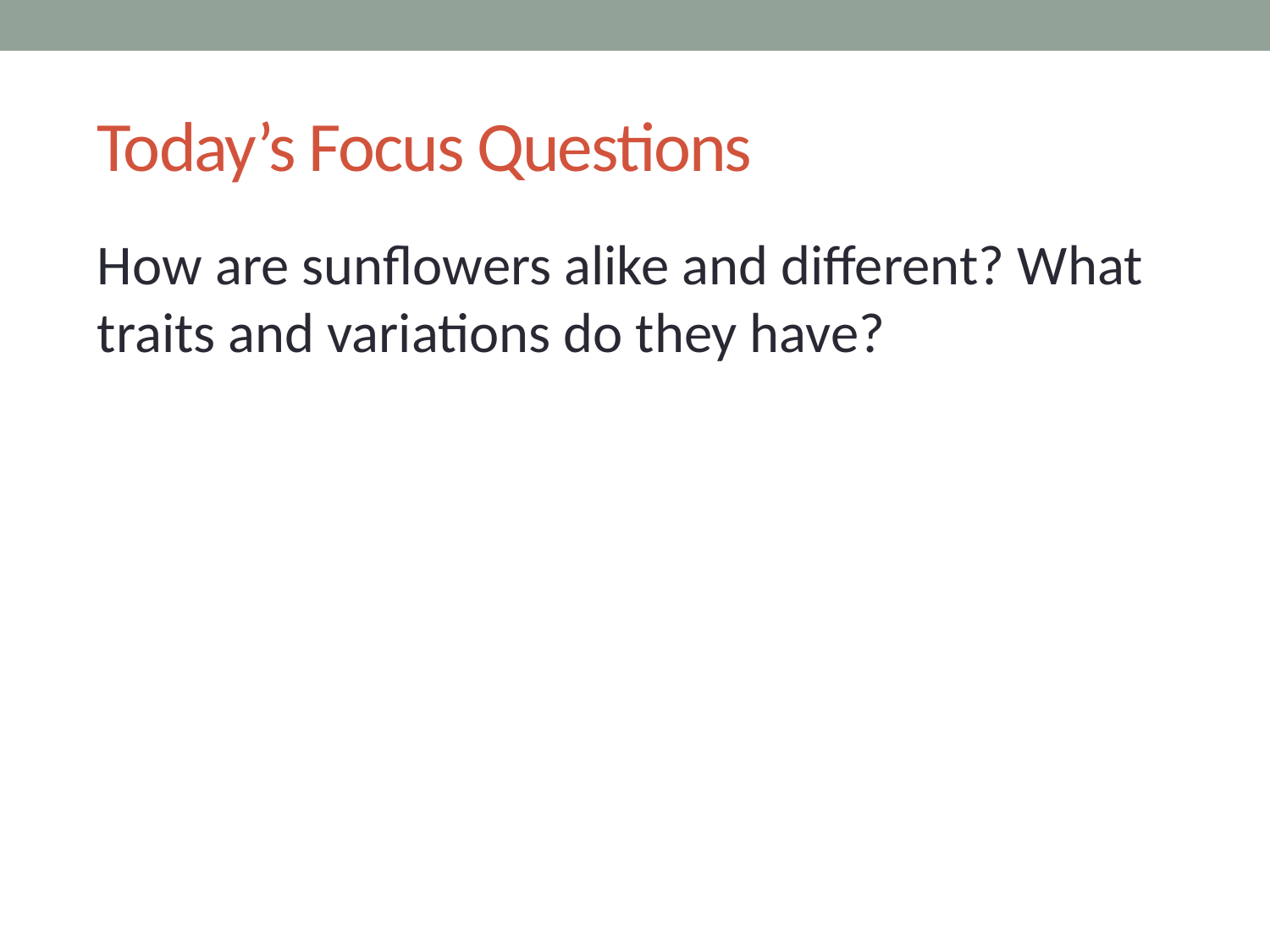

# Today’s Focus Questions
How are sunflowers alike and different? What traits and variations do they have?